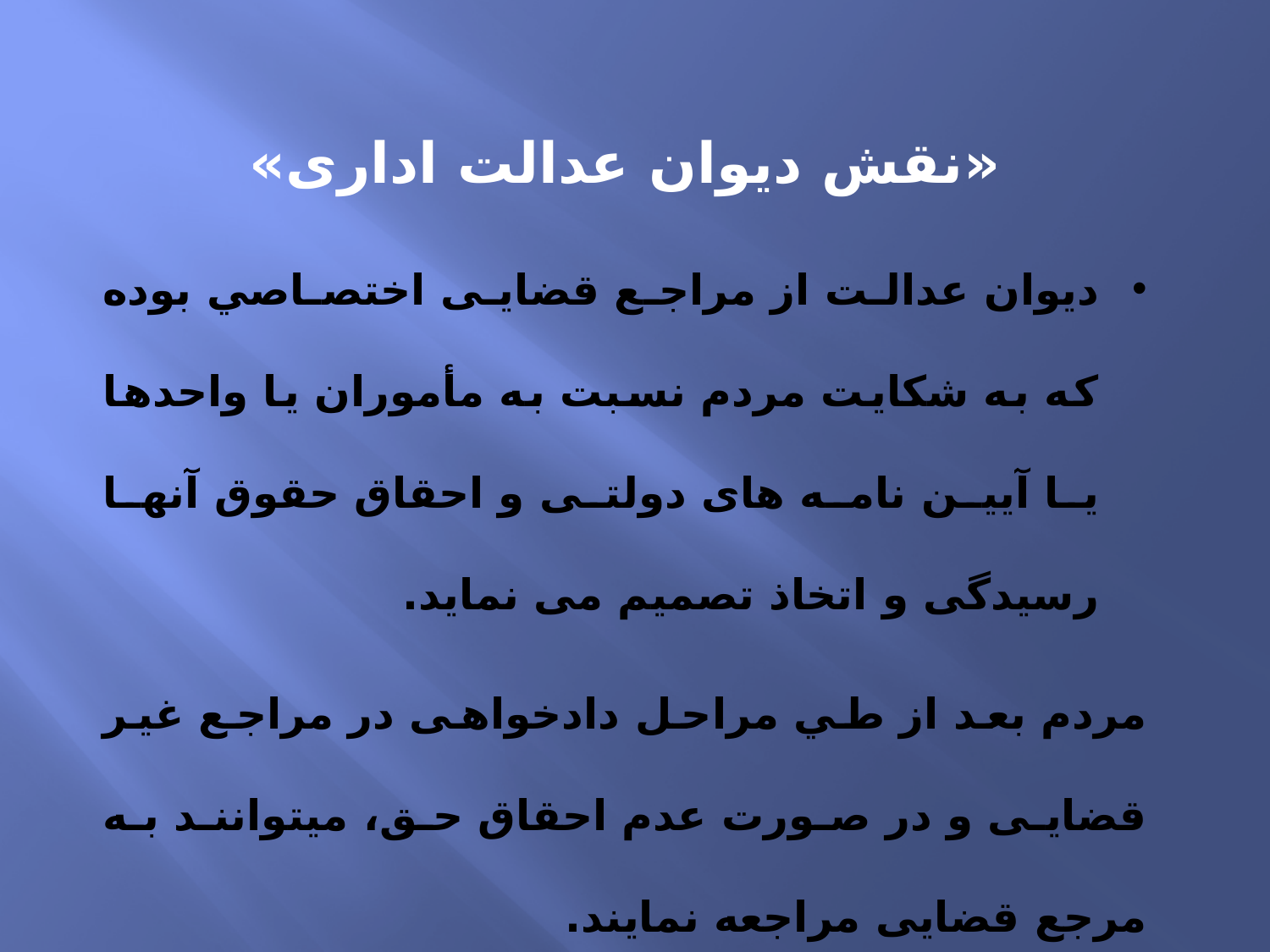

«نقش دیوان عدالت اداری»
دیوان عدالت از مراجع قضایی اختصاصي بوده که به شکایت مردم نسبت به مأموران یا واحدها يا آیین نامه های دولتی و احقاق حقوق آنها رسیدگی و اتخاذ تصمیم می نماید.
مردم بعد از طي مراحل دادخواهی در مراجع غیر قضایی و در صورت عدم احقاق حق، ميتوانند به مرجع قضایی مراجعه نمایند.
مبانی قانونی: اصل(173)  قانون اساسی